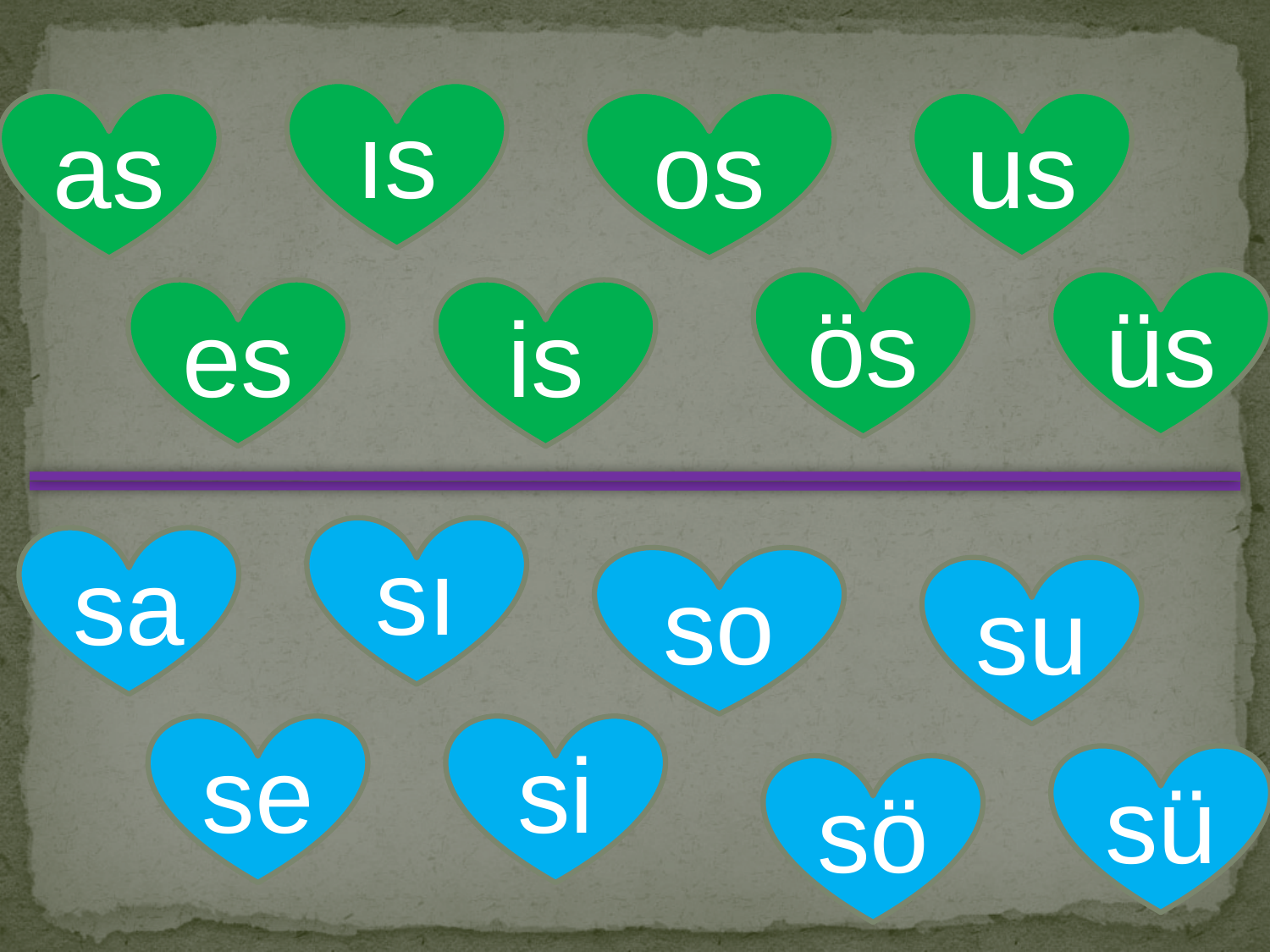

ıs
as
os
us
ös
üs
es
is
sı
sa
so
su
se
si
sü
sö